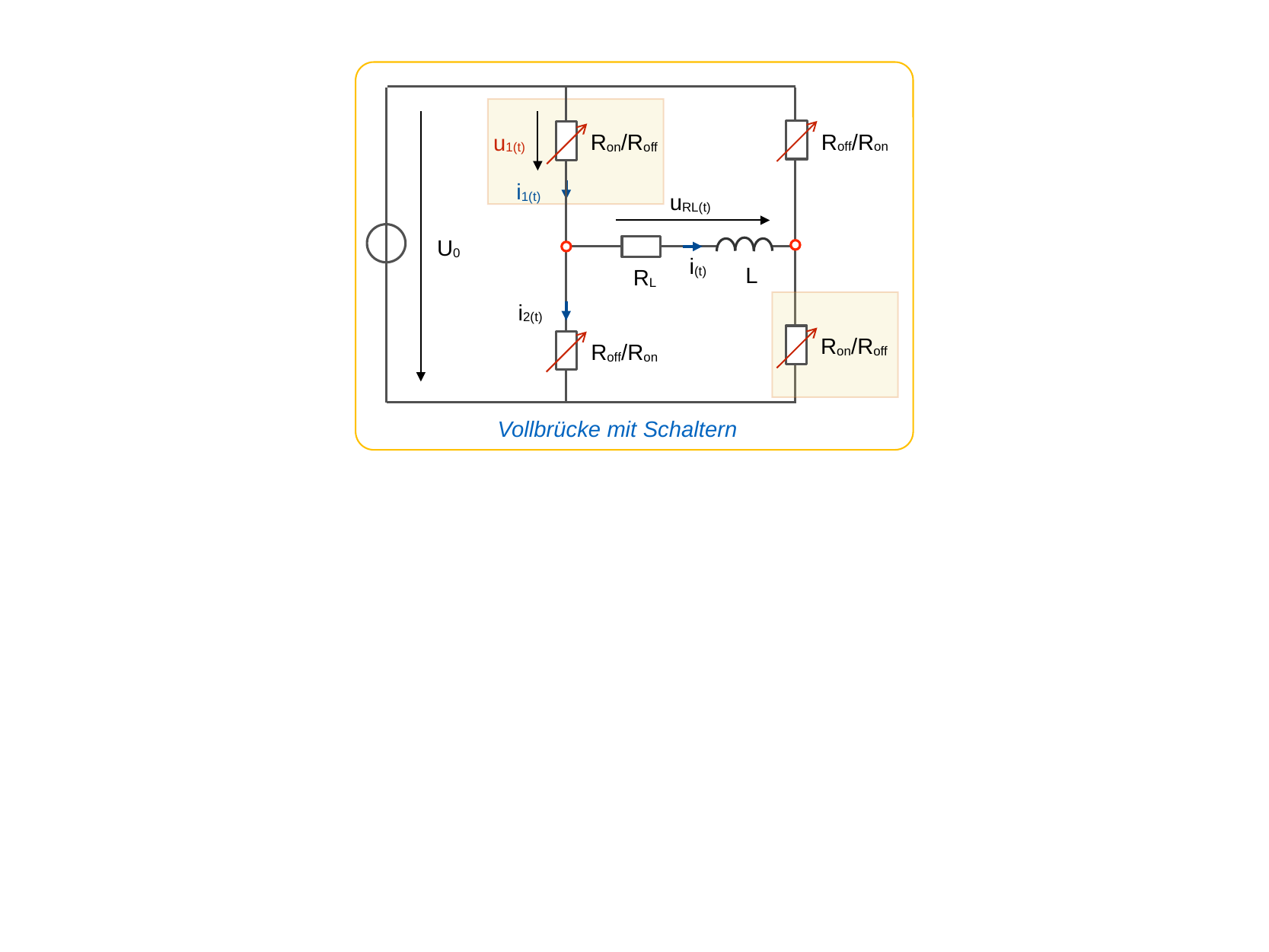

Roff/Ron

Ron/Roff
u1(t)

i1(t)

uRL(t)

U0

i(t)

L
RL

i2(t)

Ron/Roff

Roff/Ron

Vollbrücke mit Schaltern